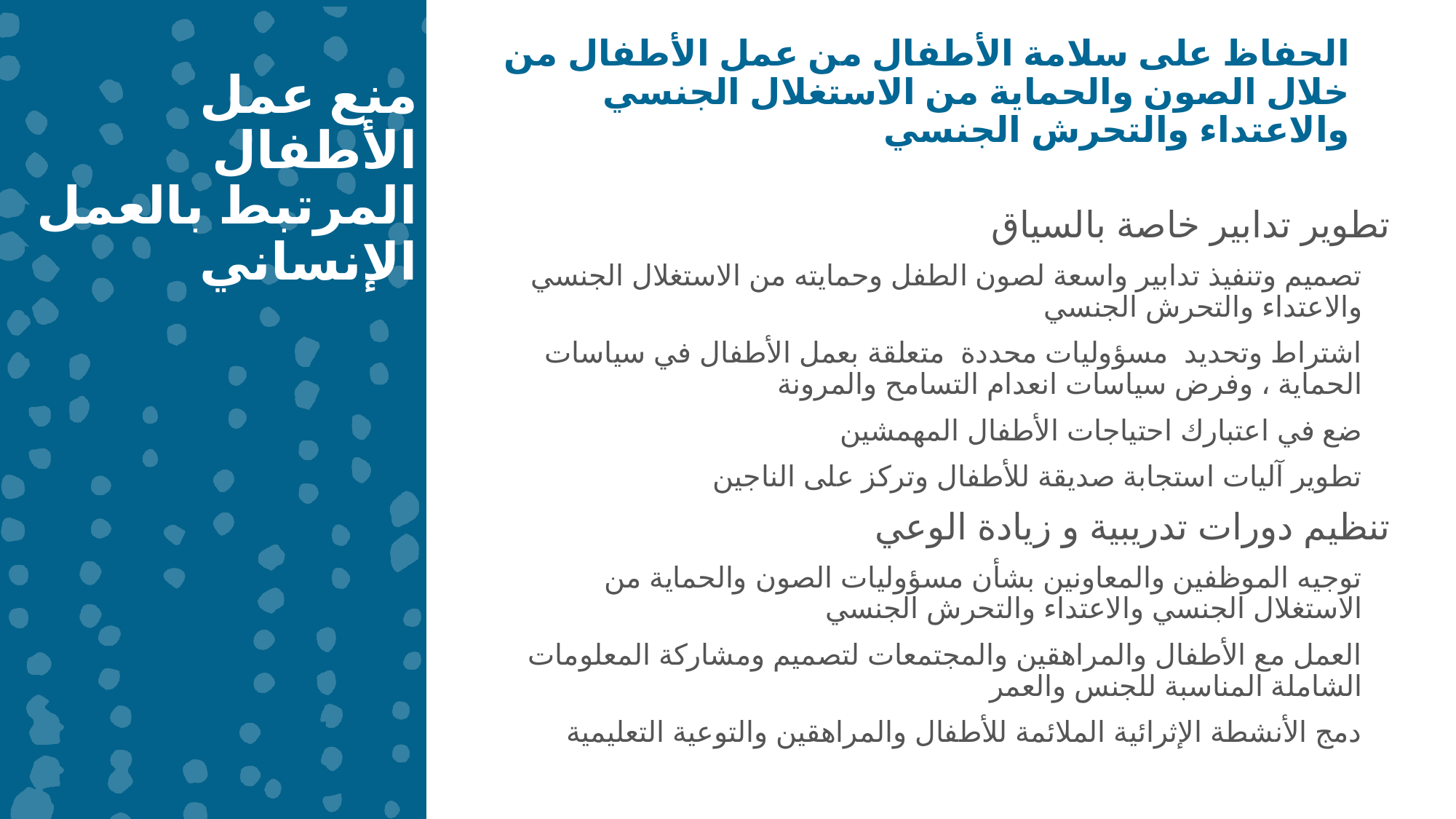

الحفاظ على سلامة الأطفال من عمل الأطفال من خلال الصون والحماية من الاستغلال الجنسي والاعتداء والتحرش الجنسي
منع عمل الأطفال المرتبط بالعمل الإنساني
تطوير تدابير خاصة بالسياق
تصميم وتنفيذ تدابير واسعة لصون الطفل وحمايته من الاستغلال الجنسي والاعتداء والتحرش الجنسي
اشتراط وتحديد  مسؤوليات محددة  متعلقة بعمل الأطفال في سياسات الحماية ، وفرض سياسات انعدام التسامح والمرونة
ضع في اعتبارك احتياجات الأطفال المهمشين
تطوير آليات استجابة صديقة للأطفال وتركز على الناجين
تنظيم دورات تدريبية و زيادة الوعي
توجيه الموظفين والمعاونين بشأن مسؤوليات الصون والحماية من الاستغلال الجنسي والاعتداء والتحرش الجنسي
العمل مع الأطفال والمراهقين والمجتمعات لتصميم ومشاركة المعلومات الشاملة المناسبة للجنس والعمر
دمج الأنشطة الإثرائية الملائمة للأطفال والمراهقين والتوعية التعليمية